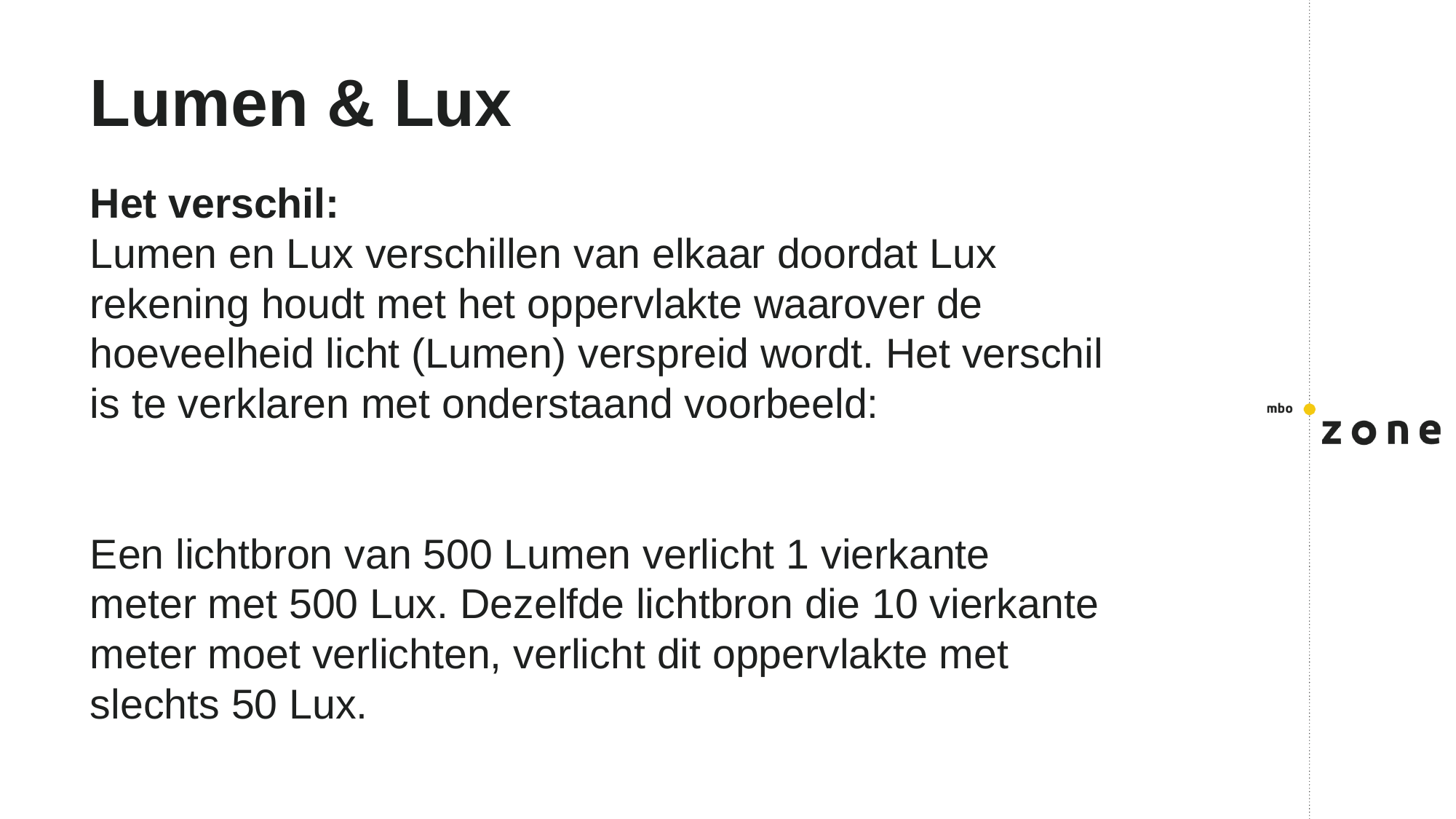

# Lumen & Lux
Het verschil:
Lumen en Lux verschillen van elkaar doordat Lux rekening houdt met het oppervlakte waarover de hoeveelheid licht (Lumen) verspreid wordt. Het verschil is te verklaren met onderstaand voorbeeld:

Een lichtbron van 500 Lumen verlicht 1 vierkante meter met 500 Lux. Dezelfde lichtbron die 10 vierkante meter moet verlichten, verlicht dit oppervlakte met slechts 50 Lux.